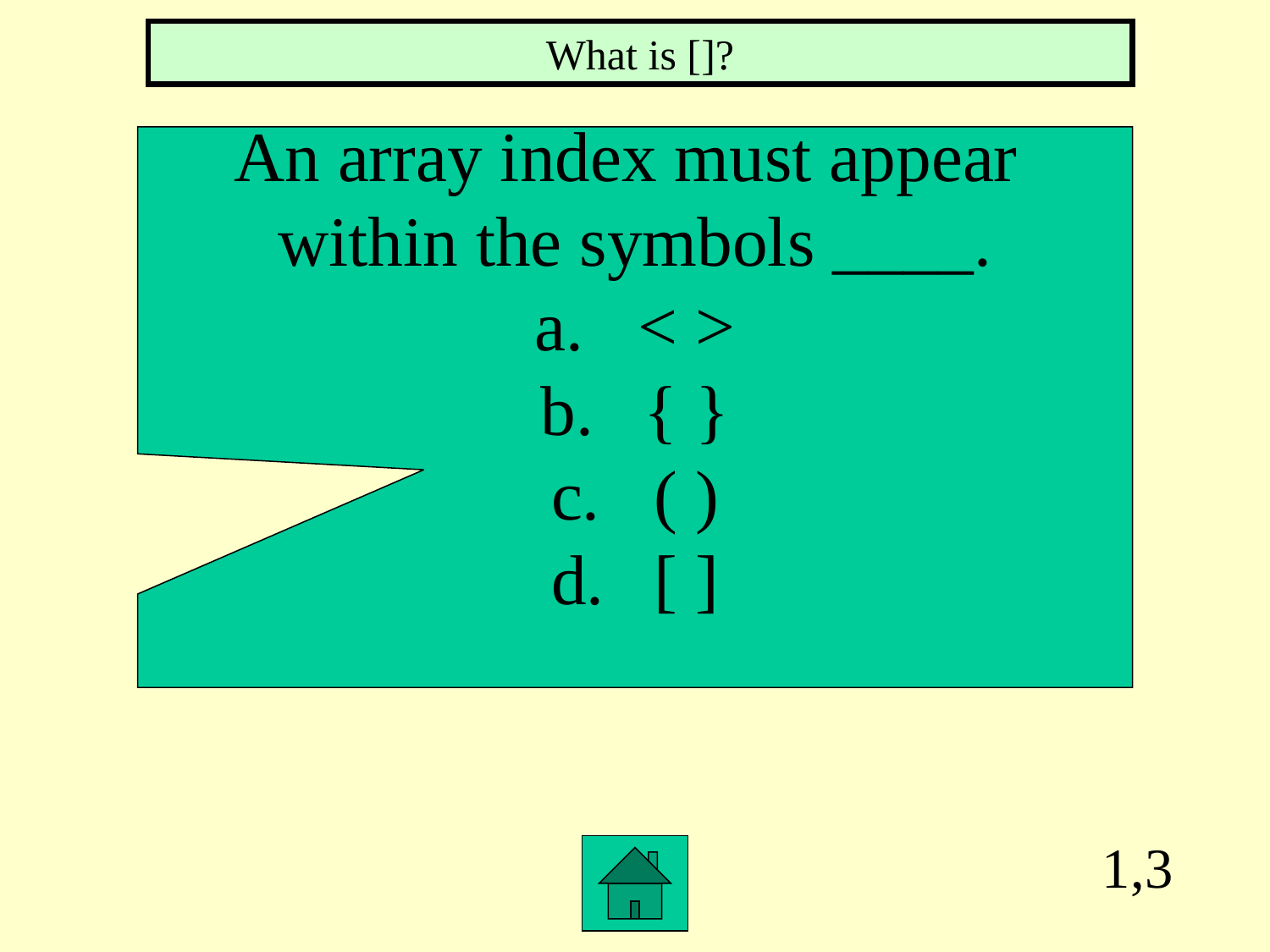

What is []?
An array index must appear
within the symbols ____.
< >
{ }
( )
[ ]

1,3